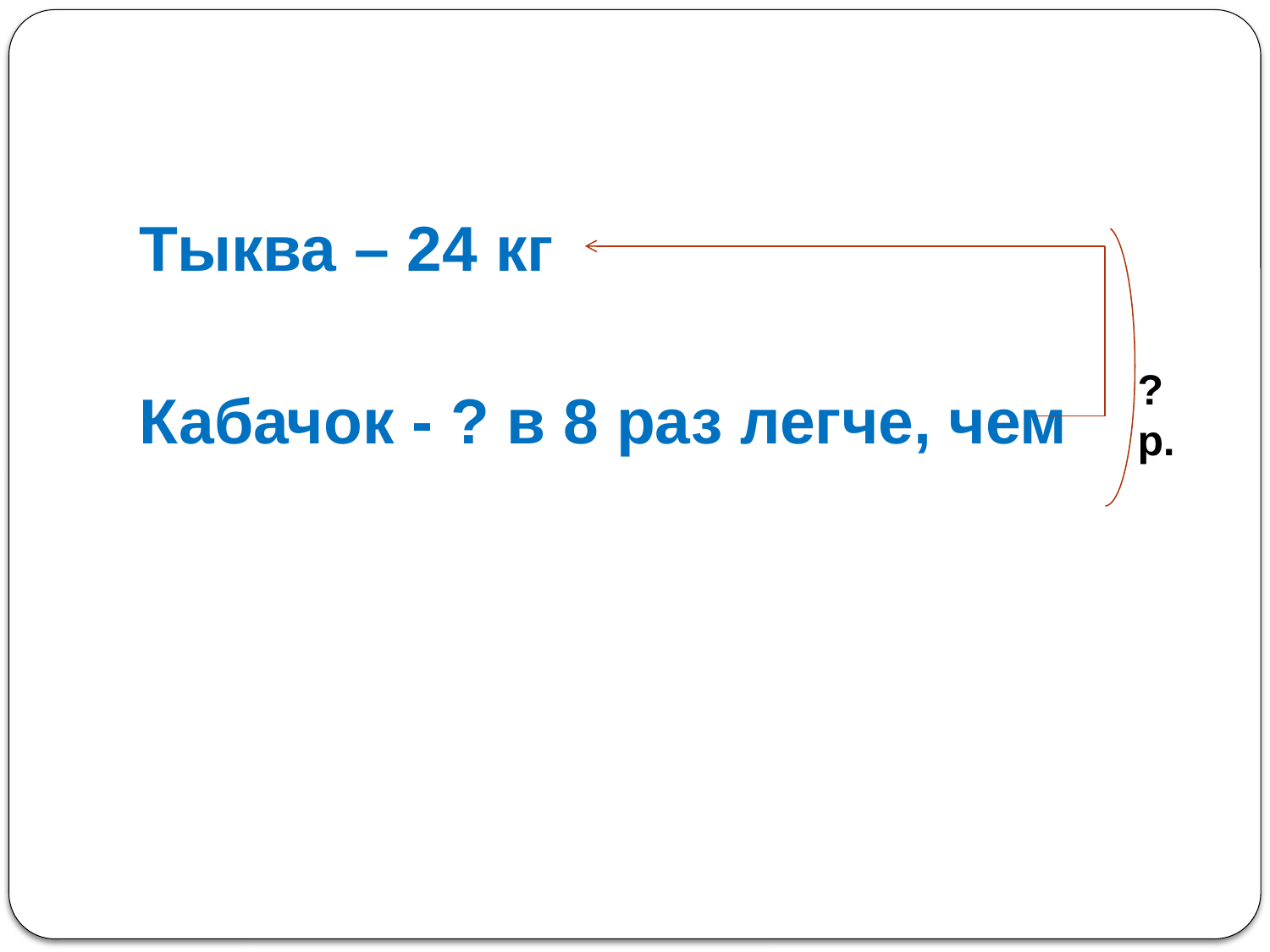

#
Тыква – 24 кг

Кабачок - ? в 8 раз легче, чем

? р.